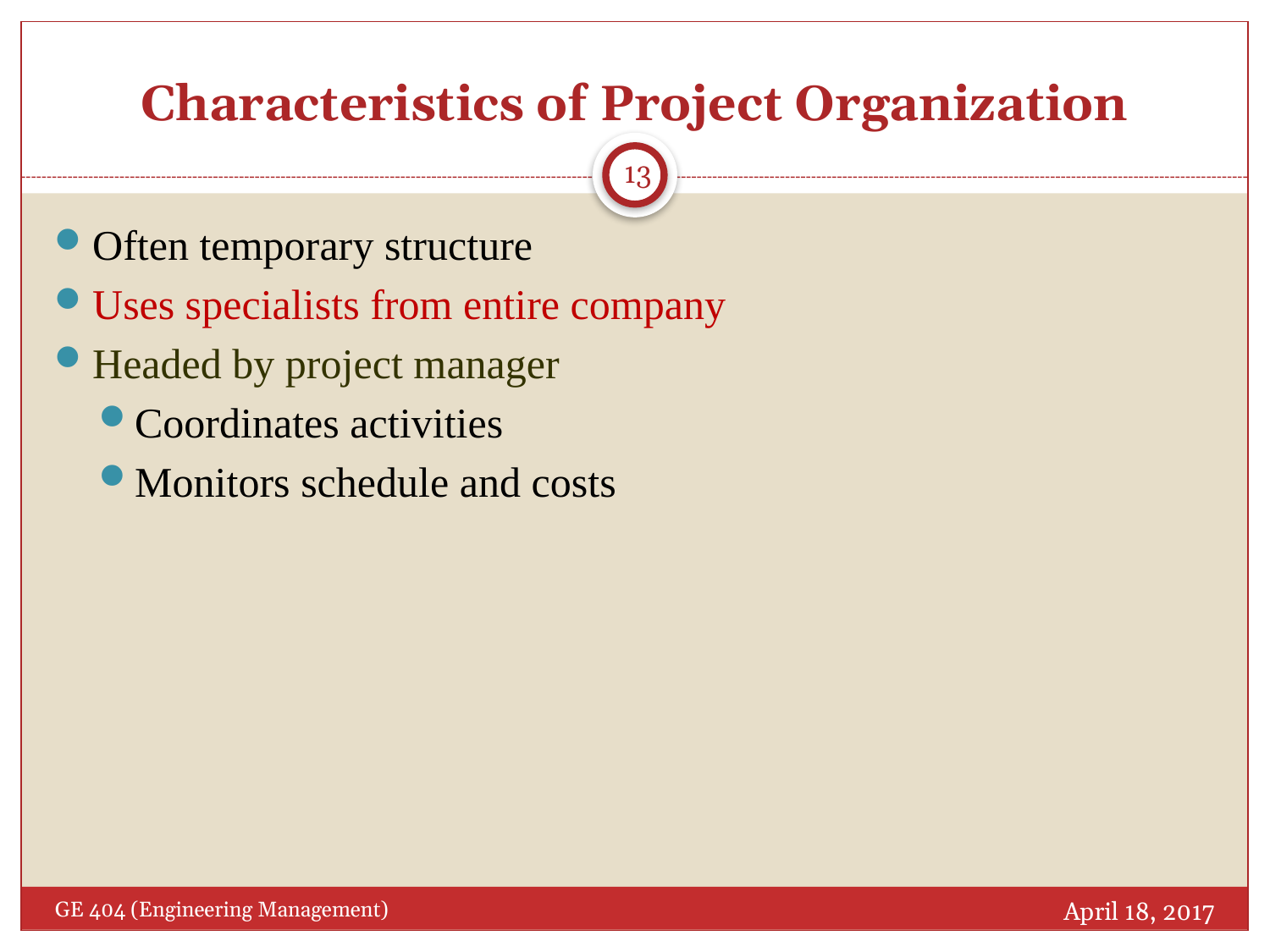

# Characteristics of Project Organization
13
Often temporary structure
Uses specialists from entire company
Headed by project manager
Coordinates activities
Monitors schedule and costs

April 18, 2017
GE 404 (Engineering Management)